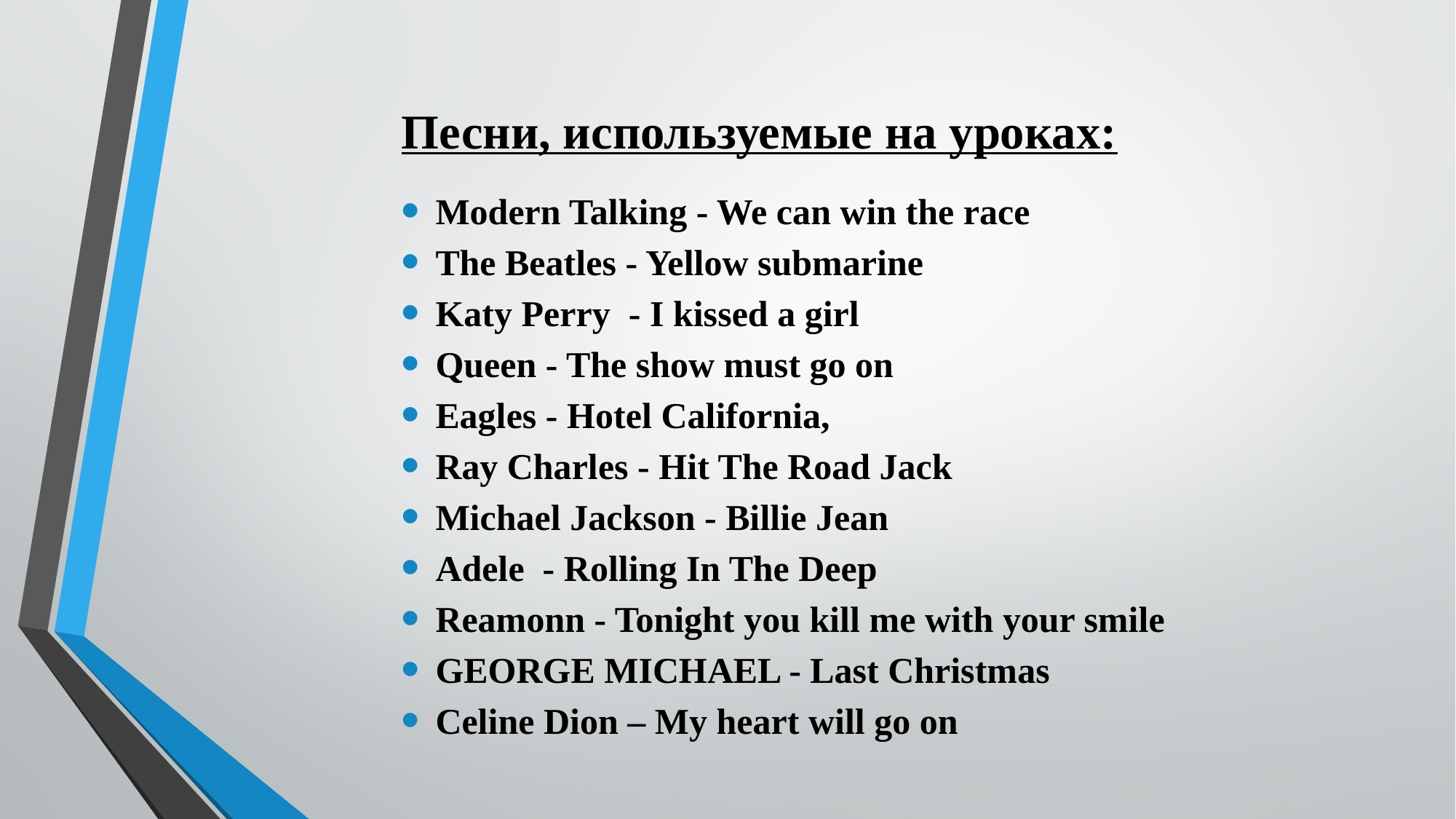

Песни, используемые на уроках:
Modern Talking - We can win the race
The Beatles - Yellow submarine
Katy Perry  - I kissed a girl
Queen - The show must go on
Eagles - Hotel California,
Ray Charles - Hit The Road Jack
Michael Jackson - Billie Jean
Adele  - Rolling In The Deep
Reamonn - Tonight you kill me with your smile
GEORGE MICHAEL - Last Christmas
Celine Dion – My heart will go on